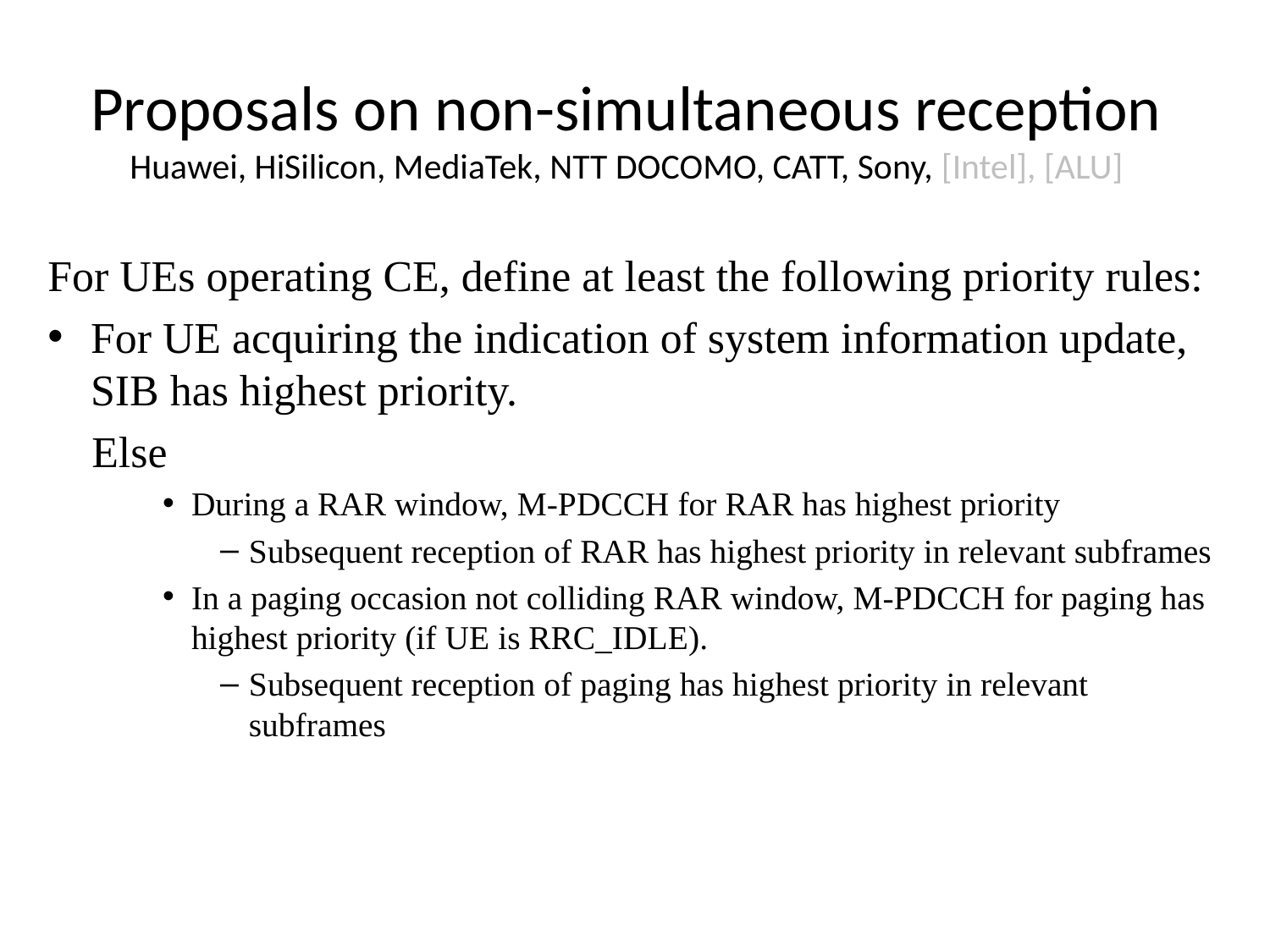

# Proposals on non-simultaneous reception Huawei, HiSilicon, MediaTek, NTT DOCOMO, CATT, Sony, [Intel], [ALU]
For UEs operating CE, define at least the following priority rules:
For UE acquiring the indication of system information update, SIB has highest priority.
    Else
During a RAR window, M-PDCCH for RAR has highest priority
Subsequent reception of RAR has highest priority in relevant subframes
In a paging occasion not colliding RAR window, M-PDCCH for paging has highest priority (if UE is RRC_IDLE).
Subsequent reception of paging has highest priority in relevant subframes